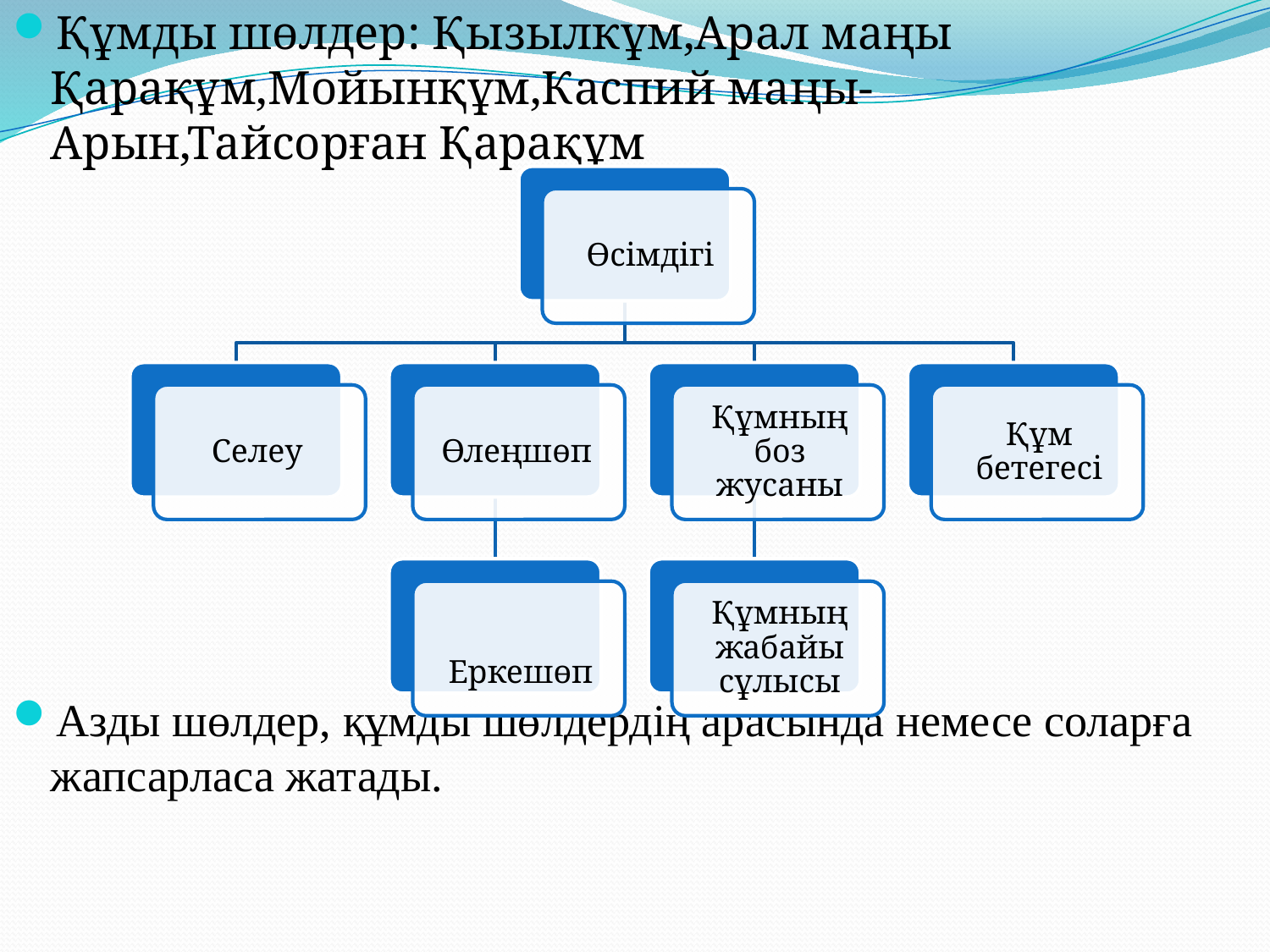

Құмды шөлдер: Қызылкұм,Арал маңы Қарақұм,Мойынқұм,Каспий маңы- Арын,Тайсорған Қарақұм

Азды шөлдер, құмды шөлдердің арасында немесе соларға жапсарласа жатады.
Өсімдігі
Селеу
Өлеңшөп

Еркешөп
Құмның боз жусаны
Құмның жабайы сұлысы
Құм бетегесі